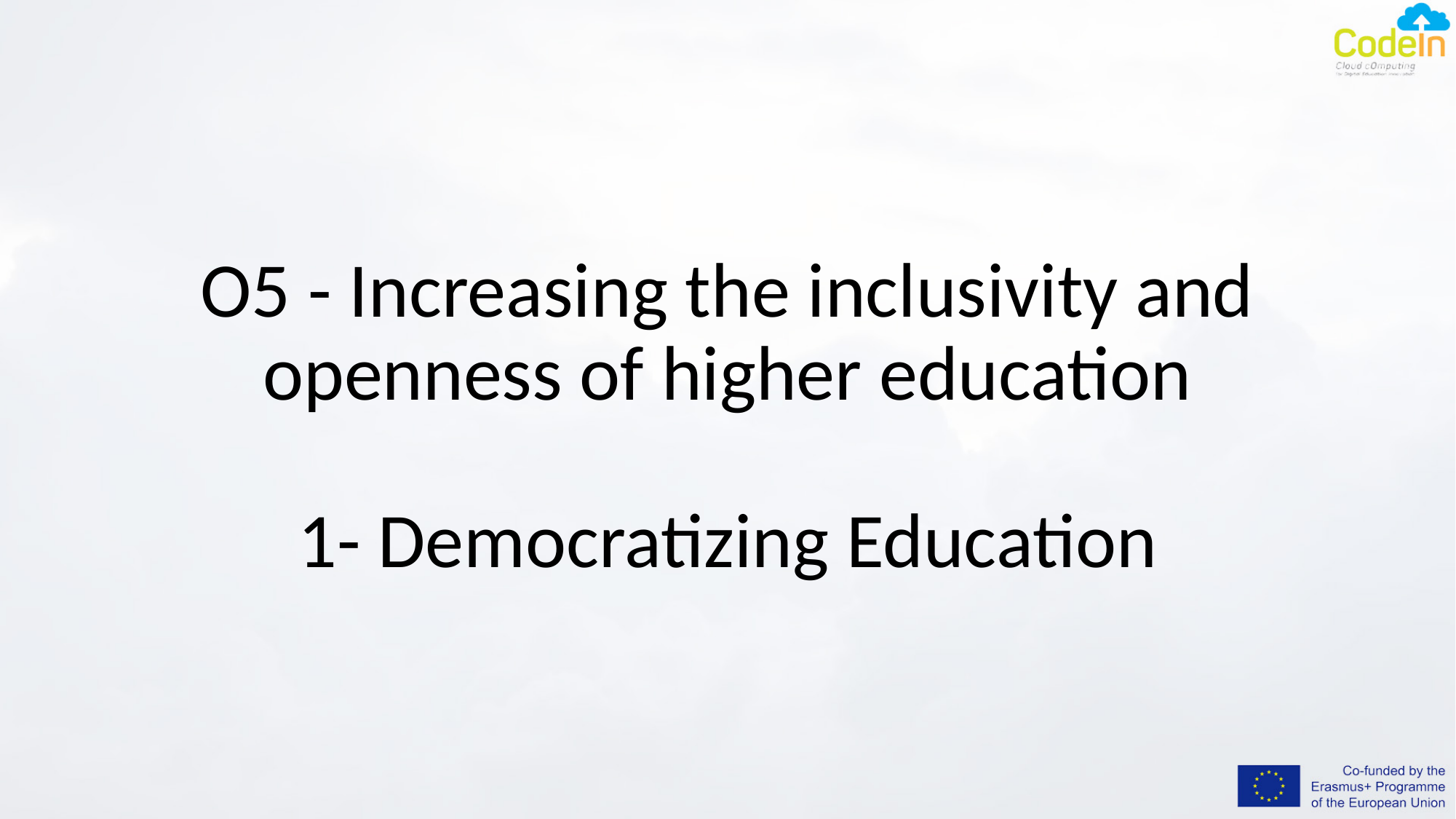

# O5 - Increasing the inclusivity and openness of higher education 1- Democratizing Education